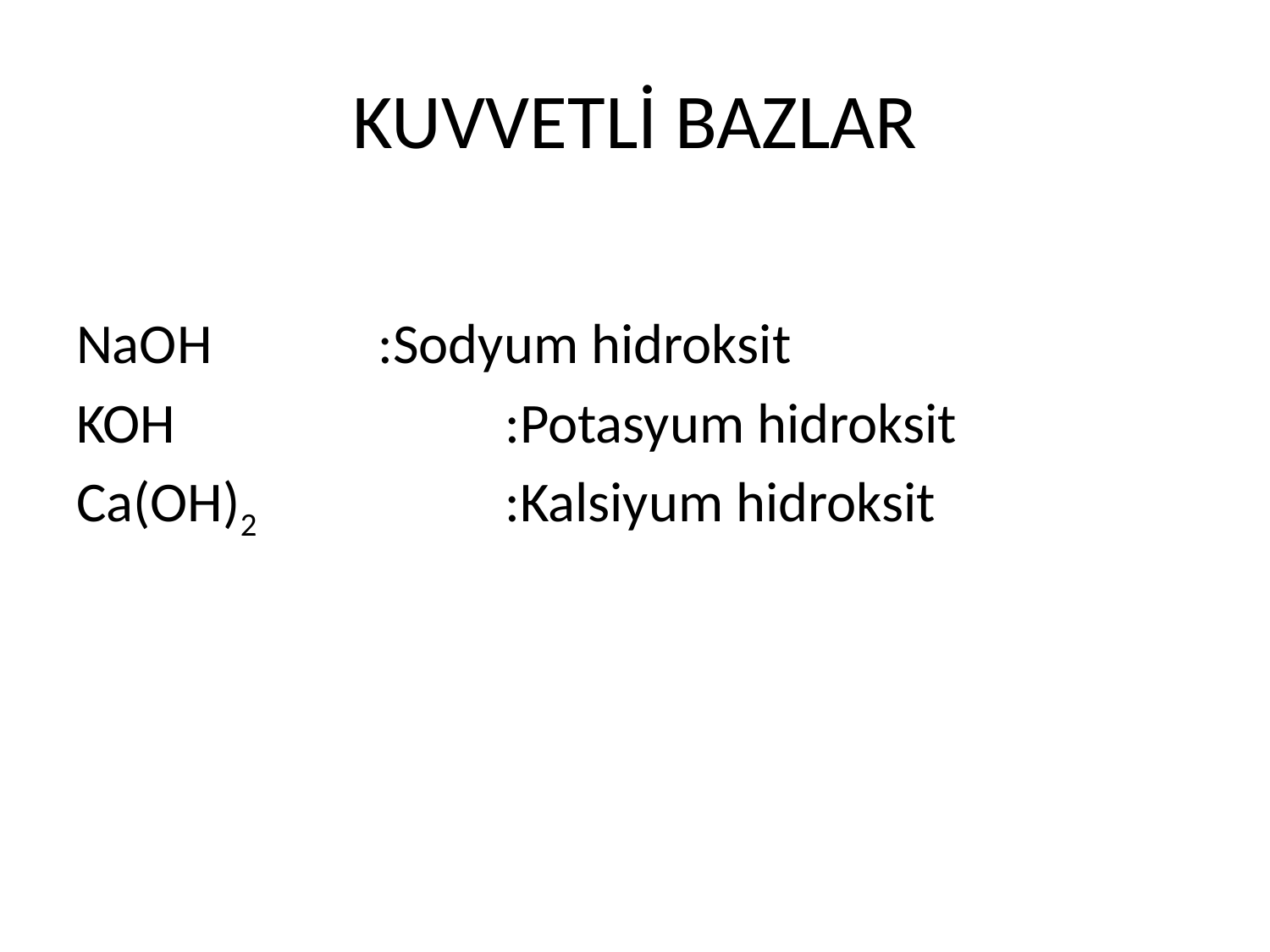

# KUVVETLİ BAZLAR

NaOH 		:Sodyum hidroksit
KOH 			:Potasyum hidroksit
Ca(OH)2 		:Kalsiyum hidroksit